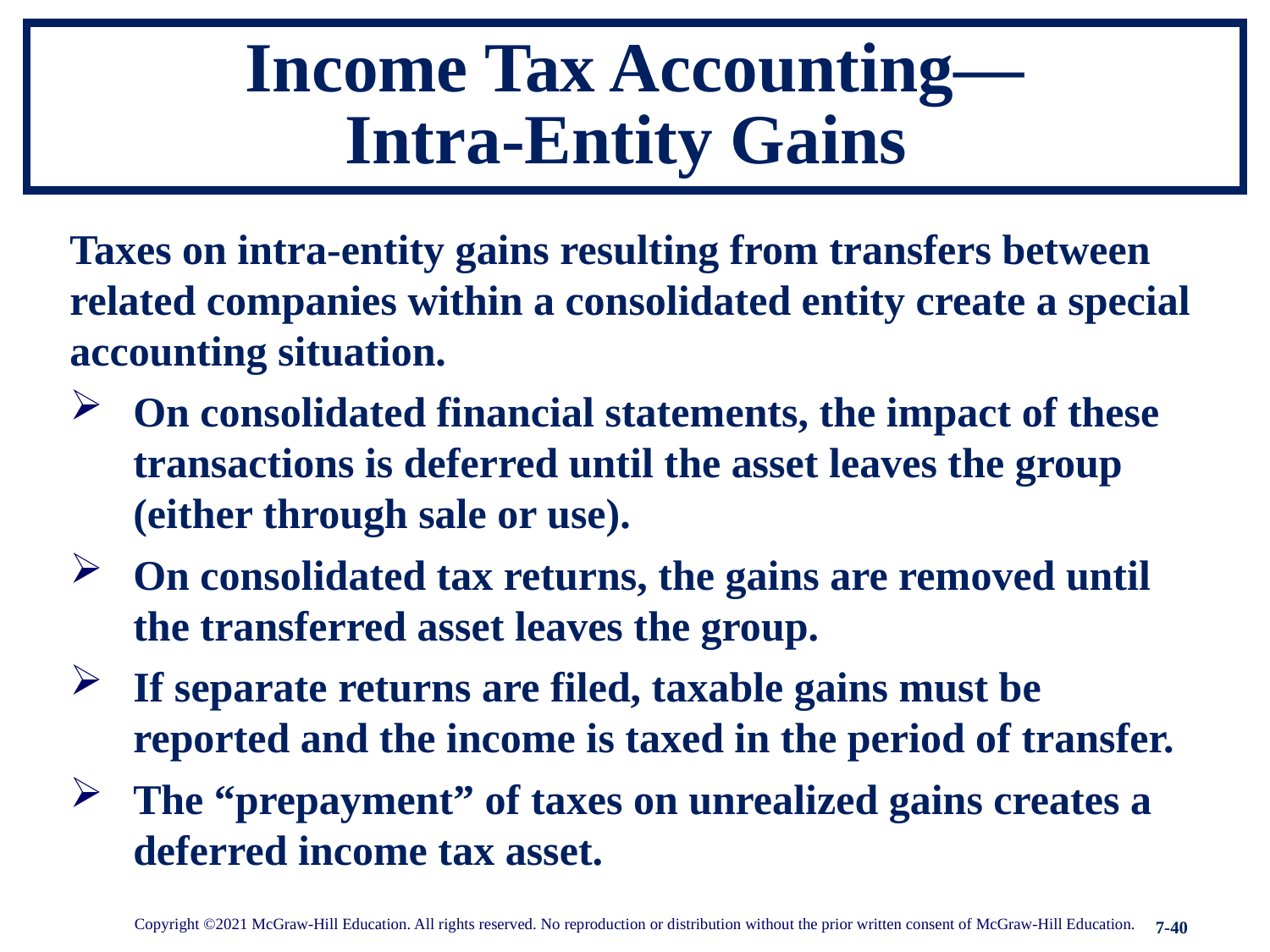

# Income Tax Accounting— Intra-Entity Gains
Taxes on intra-entity gains resulting from transfers between related companies within a consolidated entity create a special accounting situation.
On consolidated financial statements, the impact of these transactions is deferred until the asset leaves the group (either through sale or use).
On consolidated tax returns, the gains are removed until the transferred asset leaves the group.
If separate returns are filed, taxable gains must be reported and the income is taxed in the period of transfer.
The “prepayment” of taxes on unrealized gains creates a deferred income tax asset.
Copyright ©2021 McGraw-Hill Education. All rights reserved. No reproduction or distribution without the prior written consent of McGraw-Hill Education.
7-40